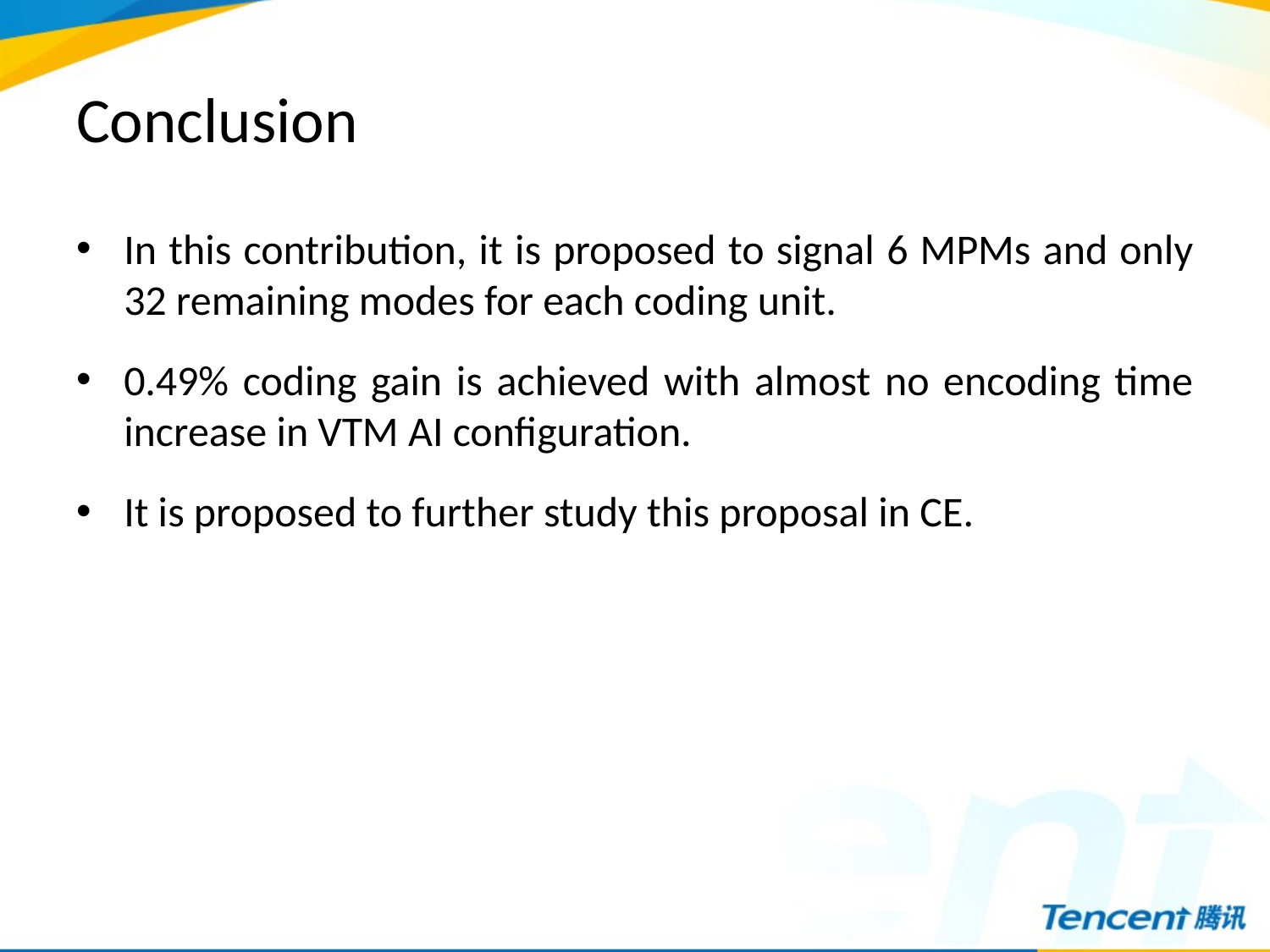

# Conclusion
In this contribution, it is proposed to signal 6 MPMs and only 32 remaining modes for each coding unit.
0.49% coding gain is achieved with almost no encoding time increase in VTM AI configuration.
It is proposed to further study this proposal in CE.